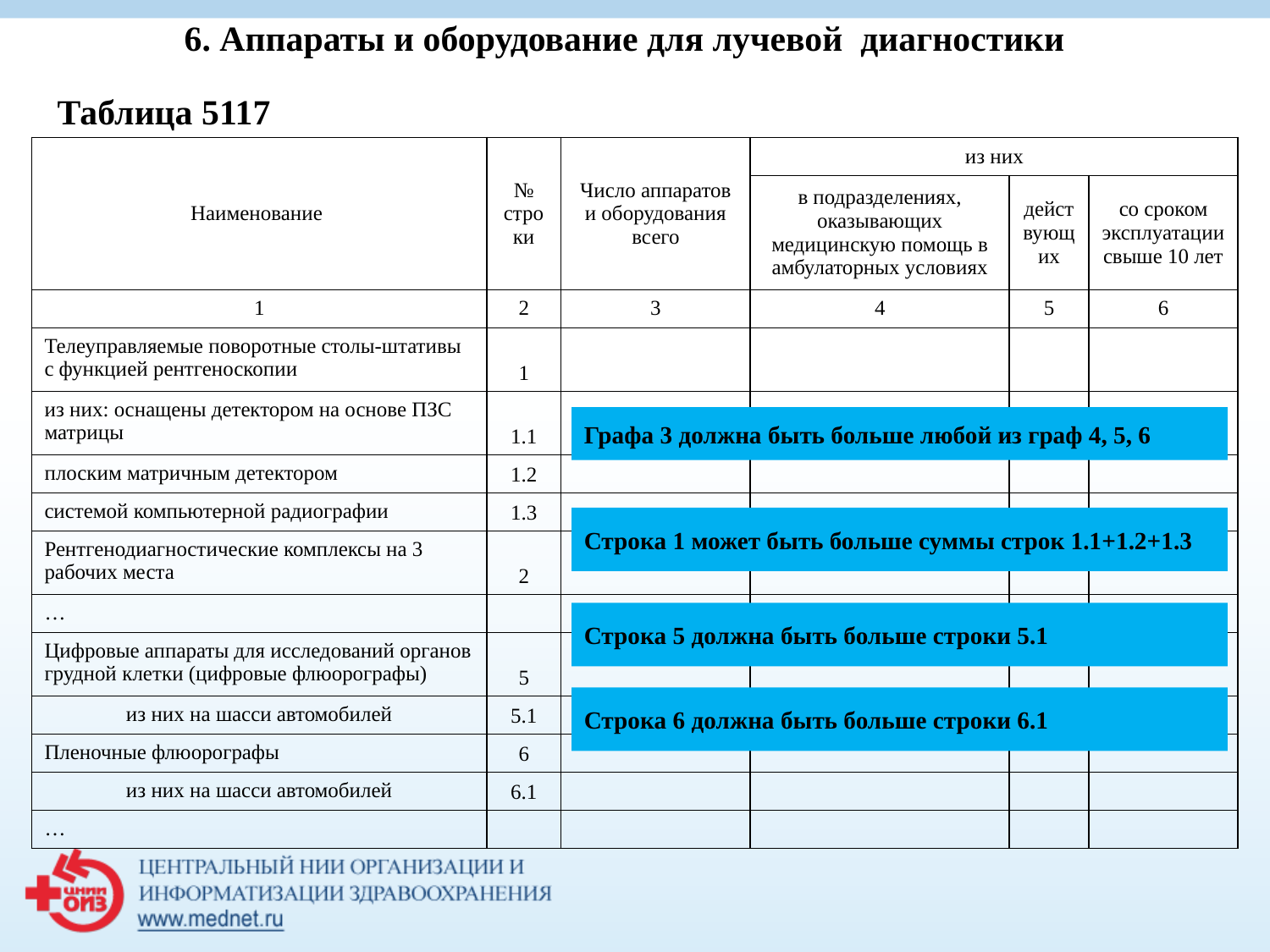

6. Аппараты и оборудование для лучевой  диагностики
Таблица 5117
| Наименование | № строки | Число аппаратов и оборудования всего | из них |  |  |
| --- | --- | --- | --- | --- | --- |
|  |  |  | в подразделениях, оказывающих медицинскую помощь в амбулаторных условиях | действующих | со сроком эксплуатации свыше 10 лет |
| 1 | 2 | 3 | 4 | 5 | 6 |
| Телеуправляемые поворотные столы-штативы с функцией рентгеноскопии | 1 |  |  |  |  |
| из них: оснащены детектором на основе ПЗС матрицы | 1.1 |  |  |  |  |
| плоским матричным детектором | 1.2 |  |  |  |  |
| системой компьютерной радиографии | 1.3 |  |  |  |  |
| Рентгенодиагностические комплексы на 3 рабочих места | 2 |  |  |  |  |
| … |  |  |  |  |  |
| Цифровые аппараты для исследований органов грудной клетки (цифровые флюорографы) | 5 |  |  |  |  |
| из них на шасси автомобилей | 5.1 |  |  |  |  |
| Пленочные флюорографы | 6 |  |  |  |  |
| из них на шасси автомобилей | 6.1 |  |  |  |  |
| … |  |  |  |  |  |

Графа 3 должна быть больше любой из граф 4, 5, 6
Строка 1 может быть больше суммы строк 1.1+1.2+1.3
Строка 5 должна быть больше строки 5.1
Строка 6 должна быть больше строки 6.1